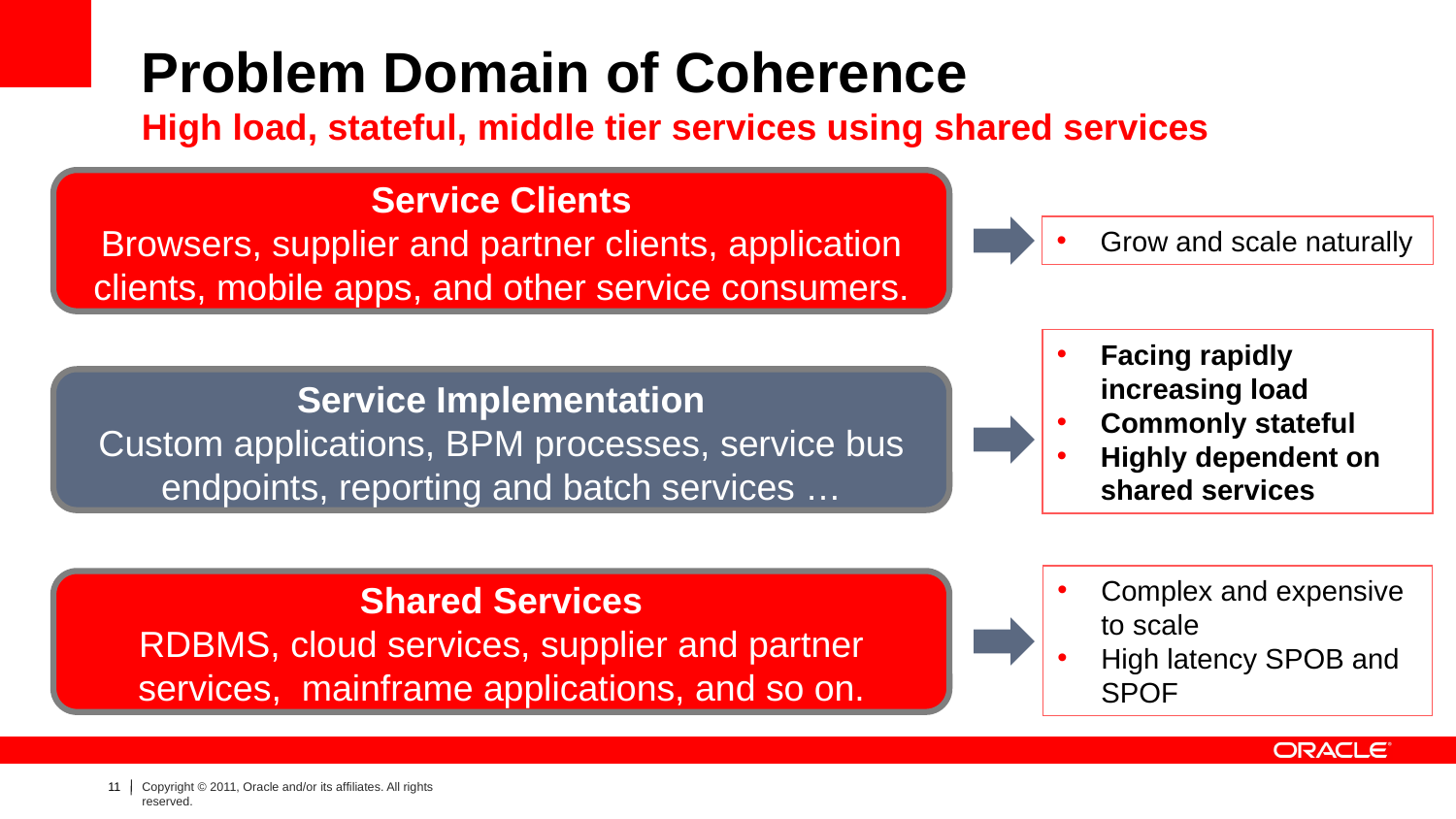

# Problem Domain of Coherence High load, stateful, middle tier services using shared services
Service Clients
Browsers, supplier and partner clients, application clients, mobile apps, and other service consumers.

Grow and scale naturally

Facing rapidly increasing load
Commonly stateful
Highly dependent on shared services
Service Implementation
Custom applications, BPM processes, service bus endpoints, reporting and batch services …

Complex and expensive to scale
High latency SPOB and SPOF
Shared Services
RDBMS, cloud services, supplier and partner services,  mainframe applications, and so on.